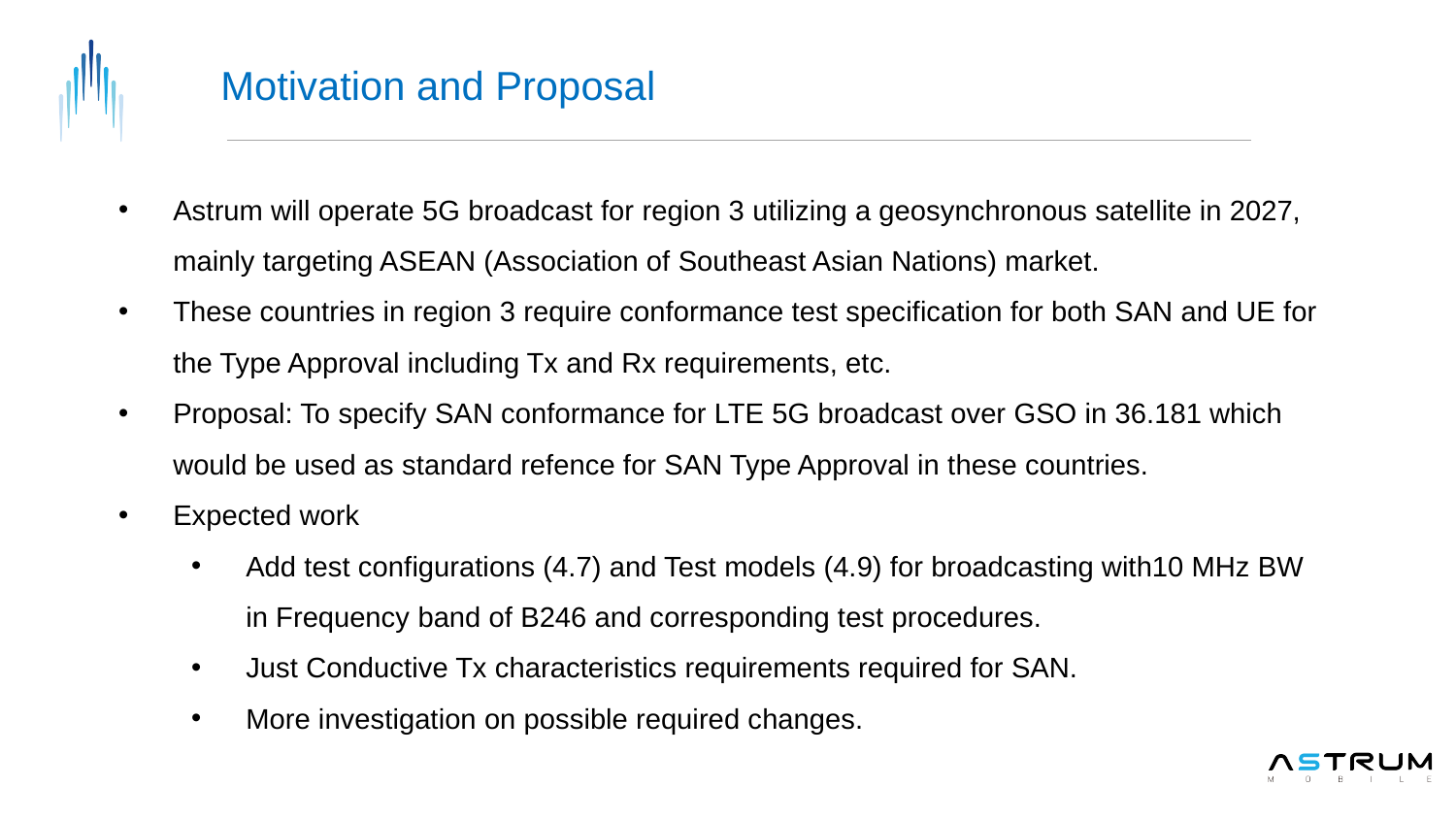

Motivation and Proposal
Astrum will operate 5G broadcast for region 3 utilizing a geosynchronous satellite in 2027, mainly targeting ASEAN (Association of Southeast Asian Nations) market.
These countries in region 3 require conformance test specification for both SAN and UE for the Type Approval including Tx and Rx requirements, etc.
Proposal: To specify SAN conformance for LTE 5G broadcast over GSO in 36.181 which would be used as standard refence for SAN Type Approval in these countries.
Expected work
Add test configurations (4.7) and Test models (4.9) for broadcasting with10 MHz BW in Frequency band of B246 and corresponding test procedures.
Just Conductive Tx characteristics requirements required for SAN.
More investigation on possible required changes.